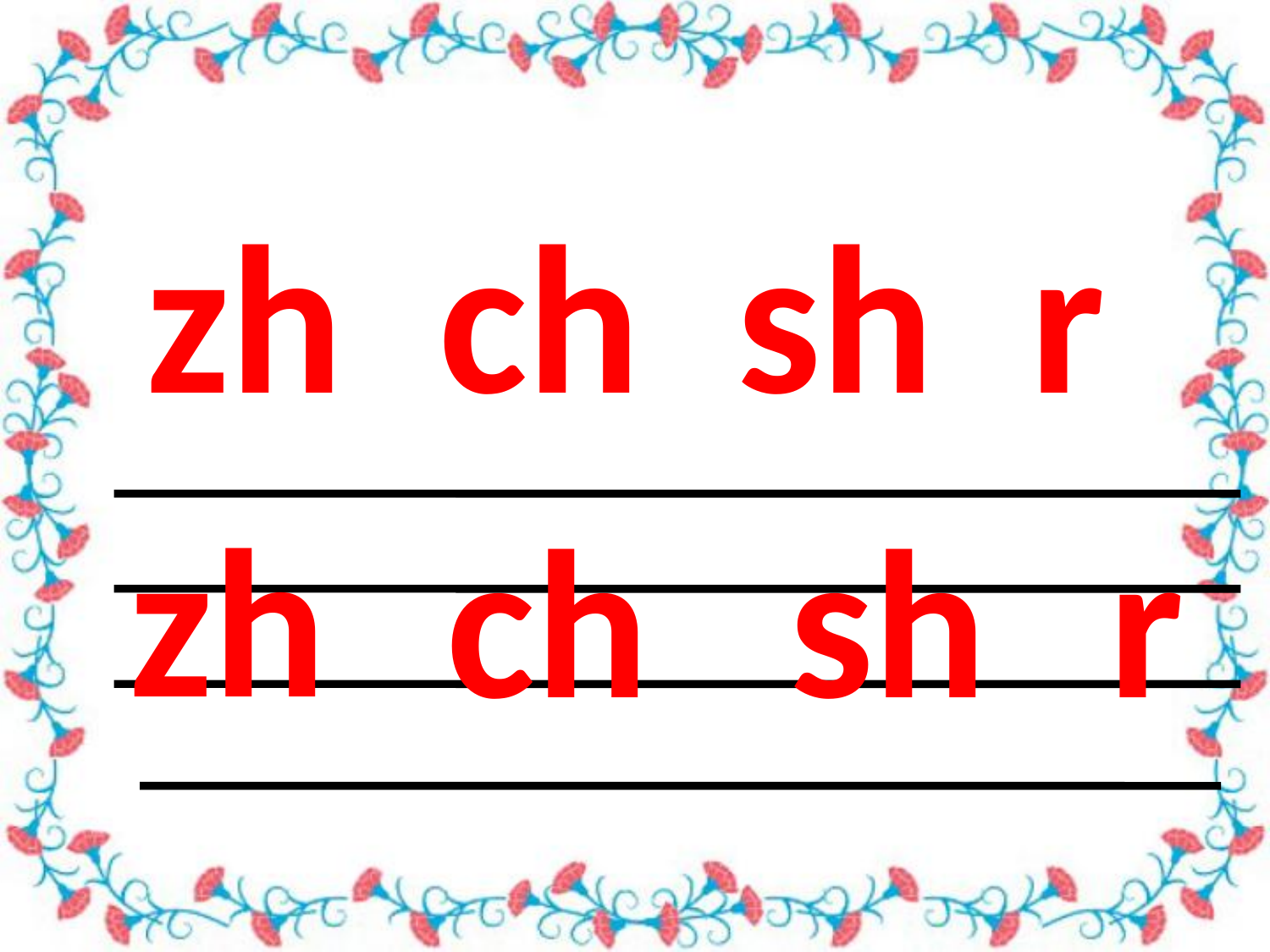

zh  ch  sh  r
  zh
  ch
  sh
 r